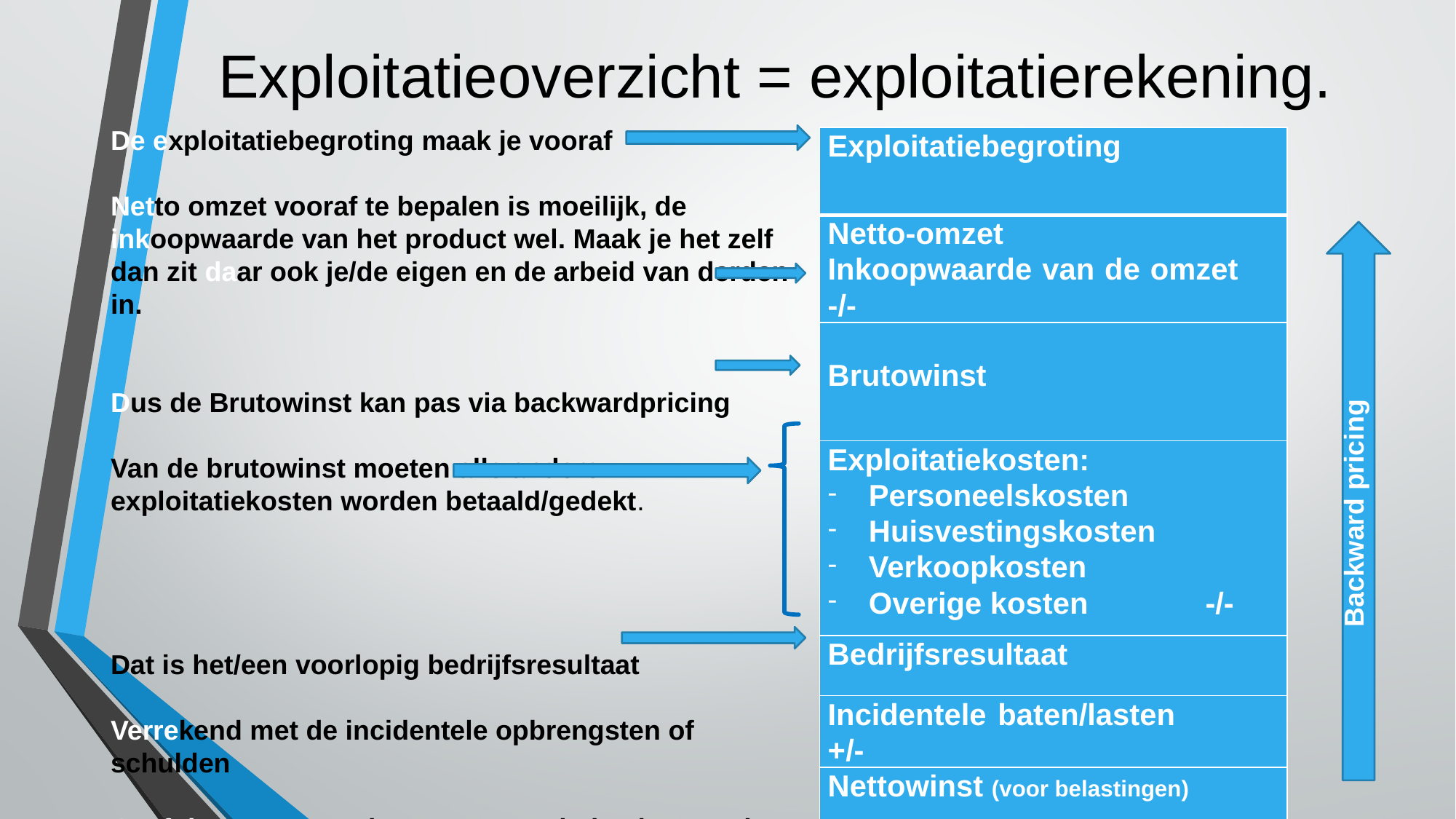

# Exploitatieoverzicht = exploitatierekening.
De exploitatiebegroting maak je vooraf

Netto omzet vooraf te bepalen is moeilijk, de inkoopwaarde van het product wel. Maak je het zelf dan zit daar ook je/de eigen en de arbeid van derden in.

Dus de Brutowinst kan pas via backwardpricing

Van de brutowinst moeten alle andere exploitatiekosten worden betaald/gedekt.

Dat is het/een voorlopig bedrijfsresultaat

Verrekend met de incidentele opbrengsten of schulden

Geeft het netto resultaat waarover belasting wordt betaald

| Exploitatiebegroting |
| --- |
| Netto-omzet Inkoopwaarde van de omzet -/- |
| Brutowinst |
| Exploitatiekosten: Personeelskosten Huisvestingskosten Verkoopkosten Overige kosten -/- |
| Bedrijfsresultaat |
| Incidentele baten/lasten +/- |
| Nettowinst (voor belastingen) |

Backward pricing